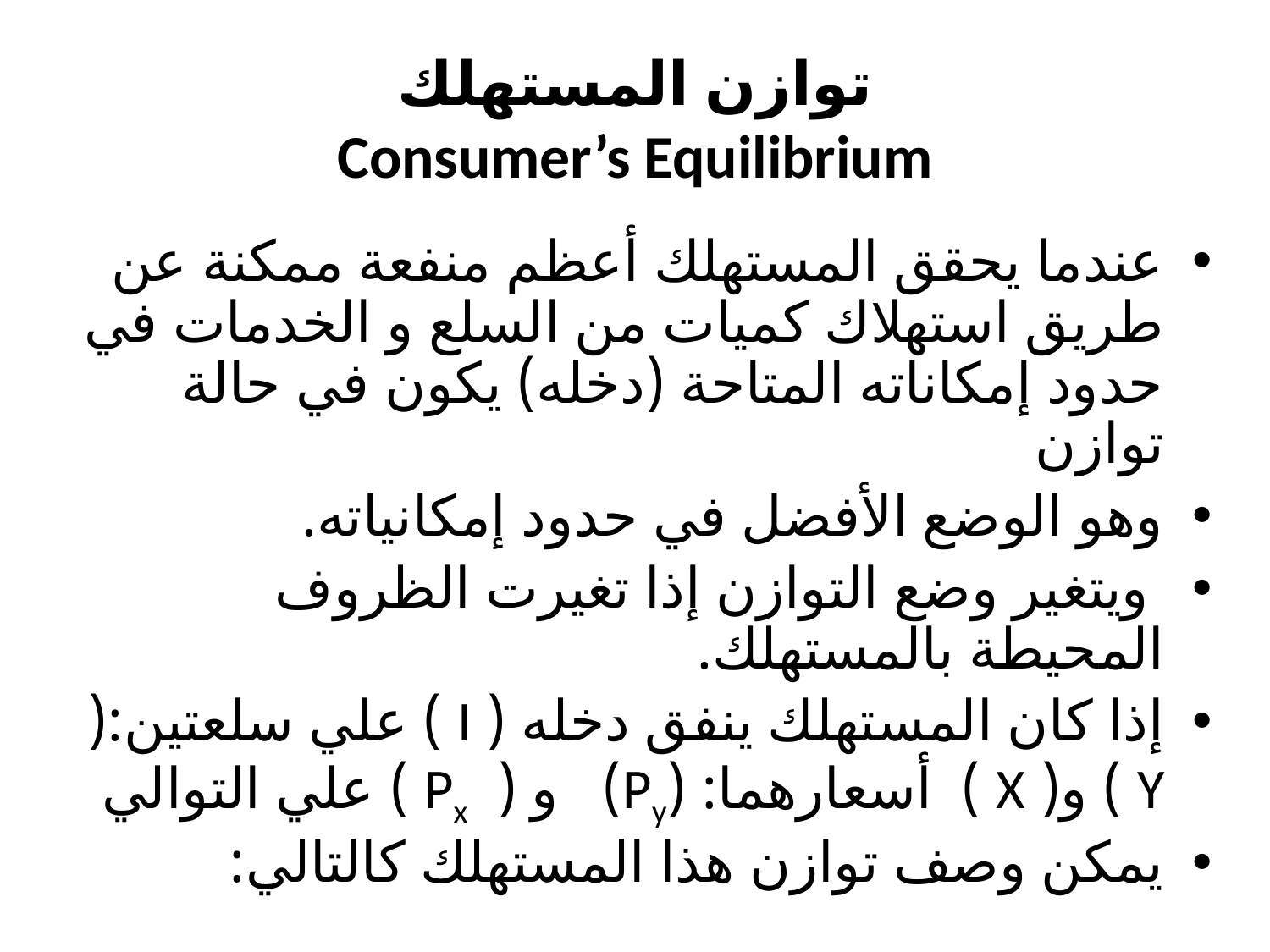

# توازن المستهلك Consumer’s Equilibrium
عندما يحقق المستهلك أعظم منفعة ممكنة عن طريق استهلاك كميات من السلع و الخدمات في حدود إمكاناته المتاحة (دخله) يكون في حالة توازن
وهو الوضع الأفضل في حدود إمكانياته.
 ويتغير وضع التوازن إذا تغيرت الظروف المحيطة بالمستهلك.
إذا كان المستهلك ينفق دخله ( I ) علي سلعتين:( Y ) و( X )  أسعارهما: (Py)   و (  Px ) علي التوالي
يمكن وصف توازن هذا المستهلك كالتالي: